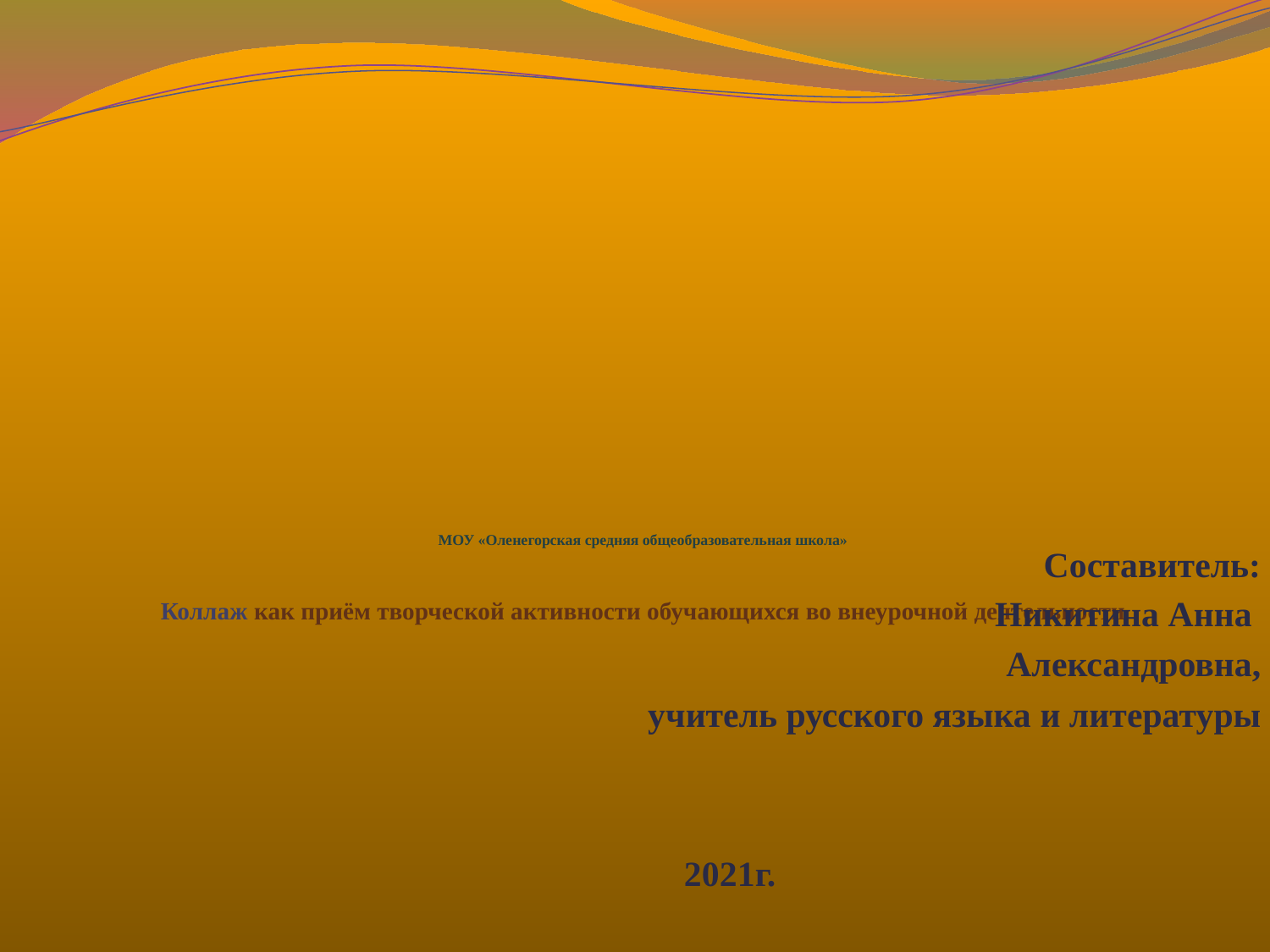

# МОУ «Оленегорская средняя общеобразовательная школа» Коллаж как приём творческой активности обучающихся во внеурочной деятельности
Составитель:
Никитина Анна
Александровна,
учитель русского языка и литературы

2021г.